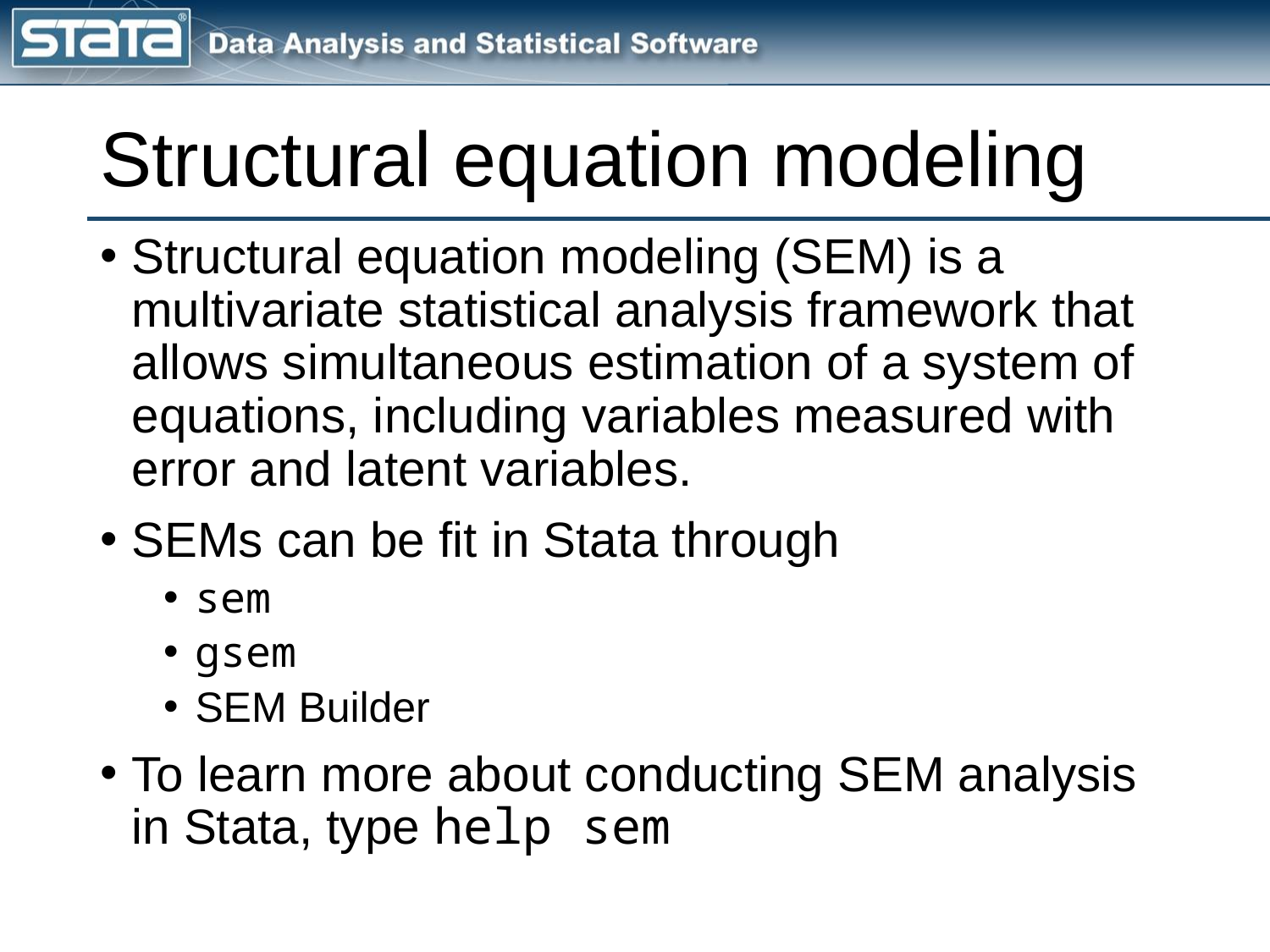

# Structural equation modeling
Structural equation modeling (SEM) is a multivariate statistical analysis framework that allows simultaneous estimation of a system of equations, including variables measured with error and latent variables.
SEMs can be fit in Stata through
sem
gsem
SEM Builder
To learn more about conducting SEM analysis in Stata, type help sem